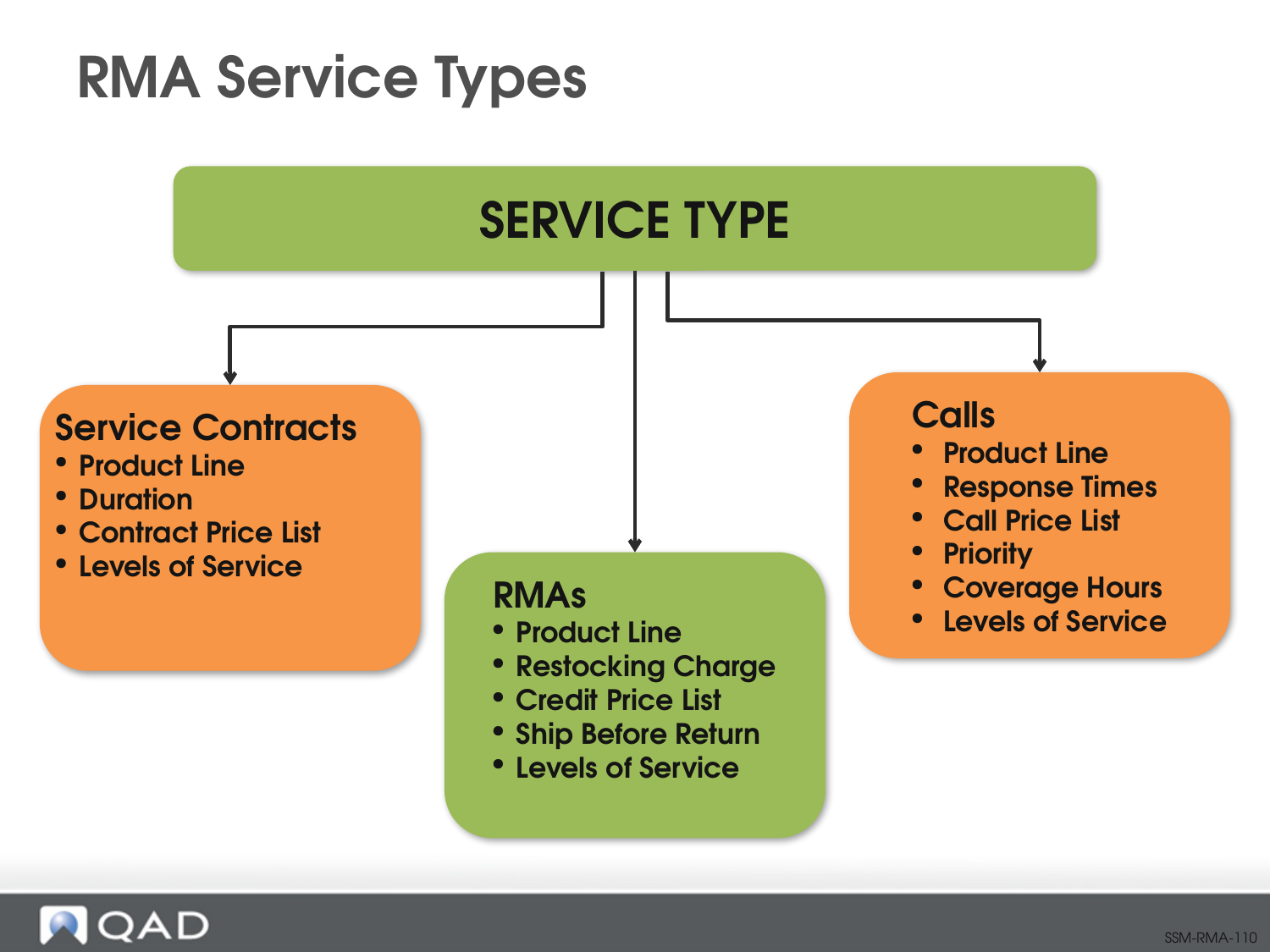

# RMA Service Types
SERVICE TYPE

Calls
 Product Line
 Response Times
 Call Price List
 Priority
 Coverage Hours
 Levels of Service
Service Contracts
Product Line
Duration
Contract Price List
Levels of Service
RMAs
Product Line
Restocking Charge
Credit Price List
Ship Before Return
Levels of Service
SSM-RMA-110